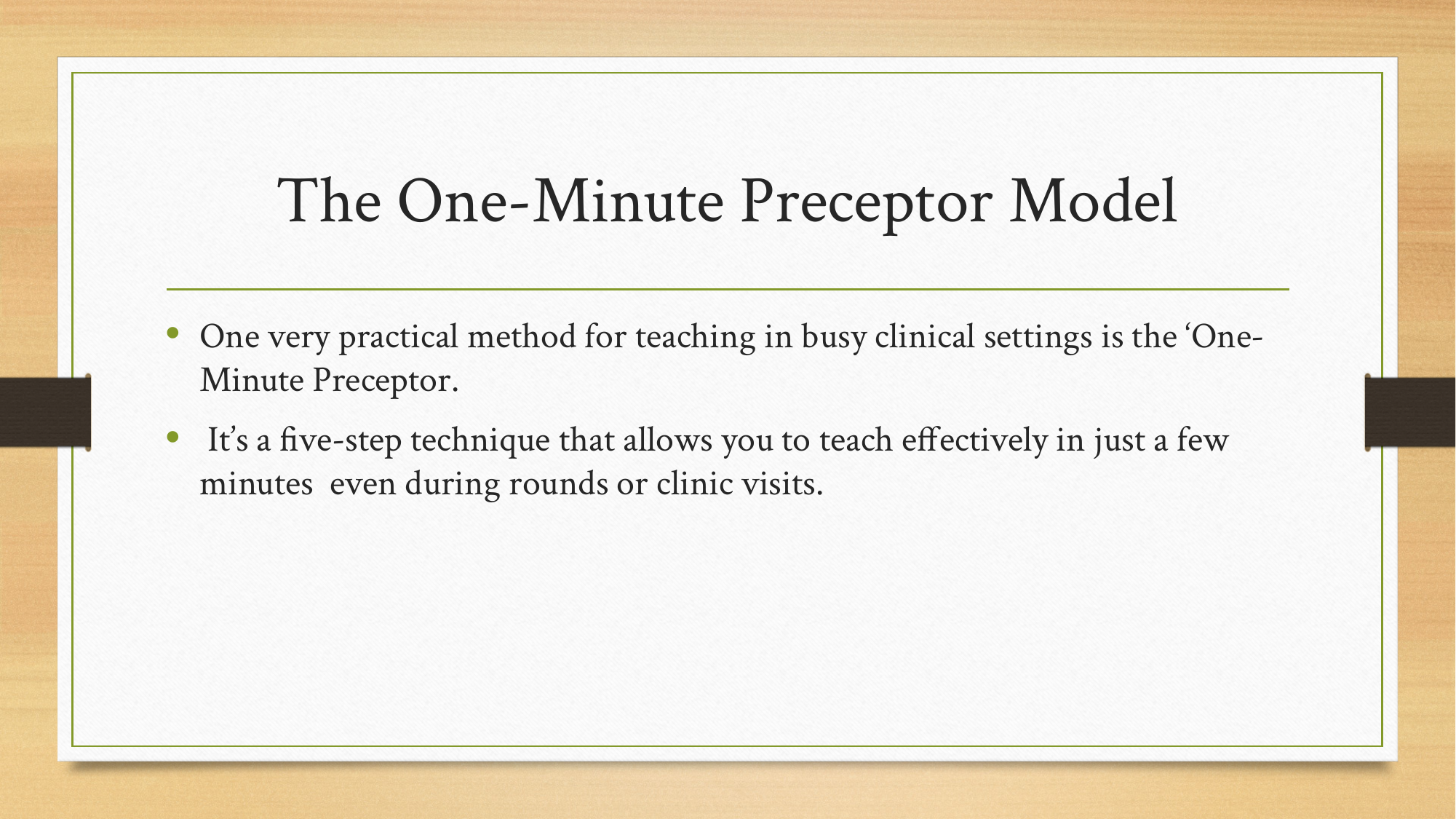

# The One-Minute Preceptor Model
One very practical method for teaching in busy clinical settings is the ‘One-Minute Preceptor.
 It’s a five-step technique that allows you to teach effectively in just a few minutes  even during rounds or clinic visits.